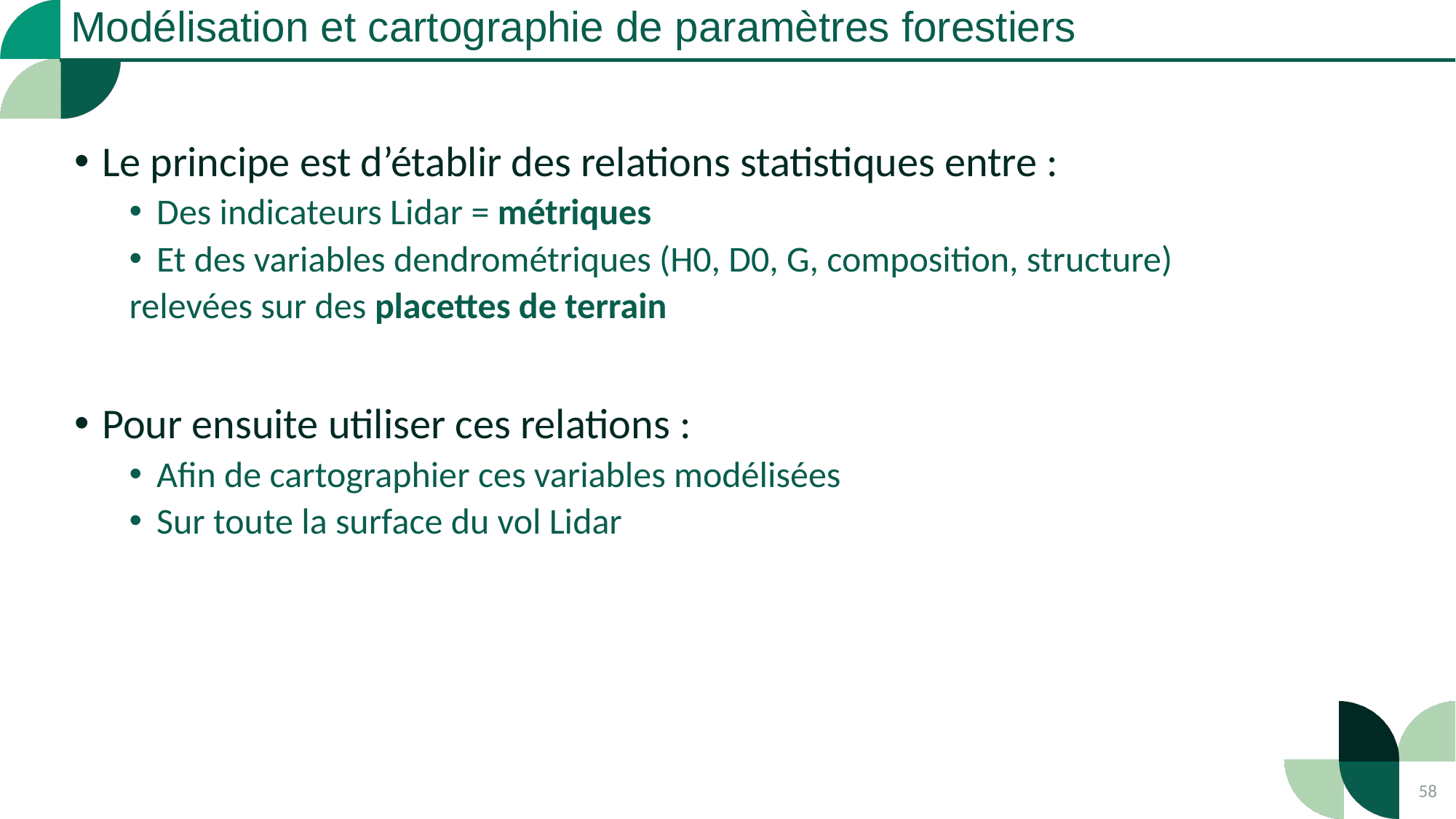

Modélisation et cartographie de paramètres forestiers
Le principe est d’établir des relations statistiques entre :
Des indicateurs Lidar = métriques
Et des variables dendrométriques (H0, D0, G, composition, structure)
relevées sur des placettes de terrain

Pour ensuite utiliser ces relations :
Afin de cartographier ces variables modélisées
Sur toute la surface du vol Lidar
58